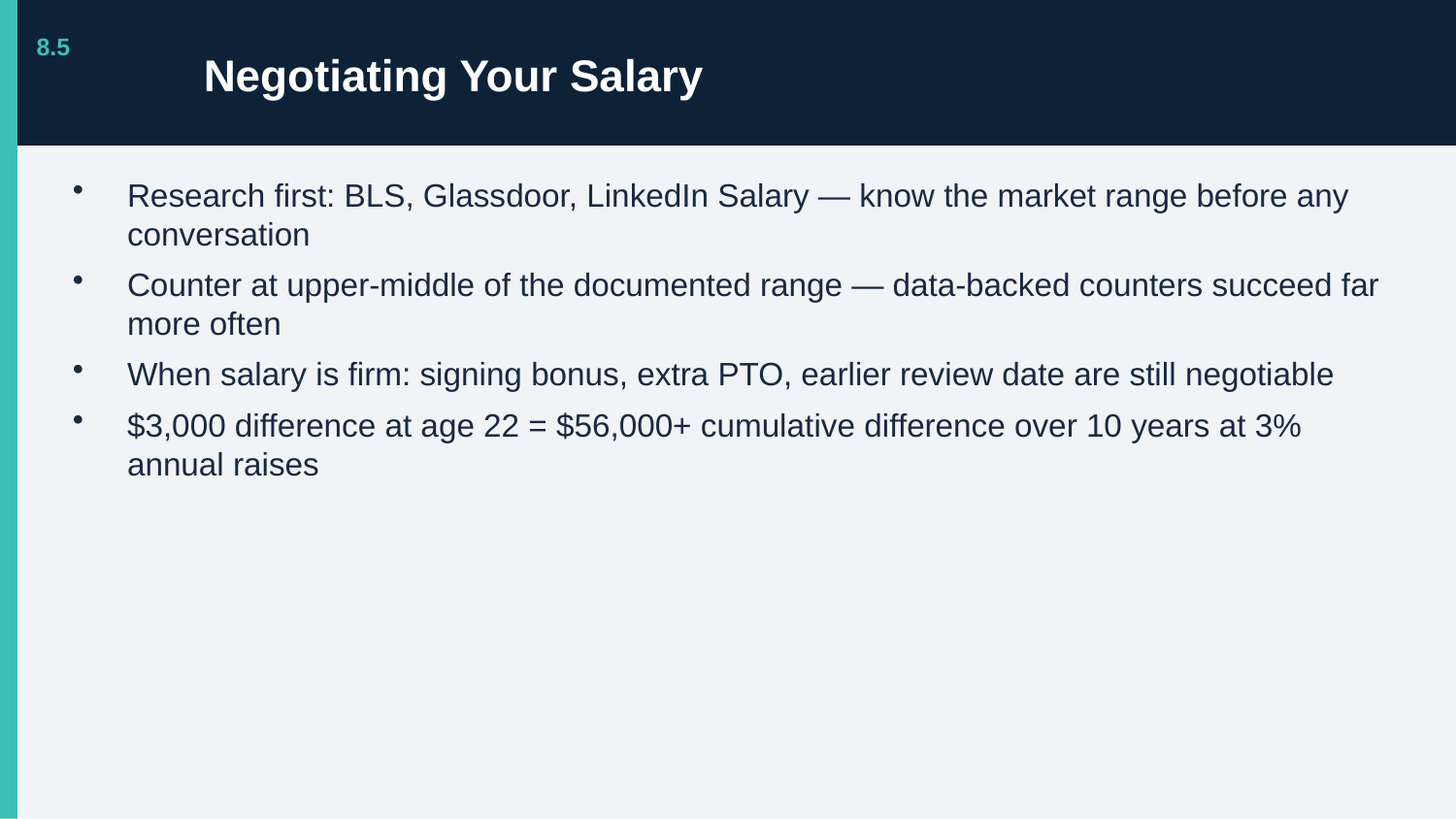

Negotiating Your Salary
8.5
Research first: BLS, Glassdoor, LinkedIn Salary — know the market range before any conversation
Counter at upper-middle of the documented range — data-backed counters succeed far more often
When salary is firm: signing bonus, extra PTO, earlier review date are still negotiable
$3,000 difference at age 22 = $56,000+ cumulative difference over 10 years at 3% annual raises